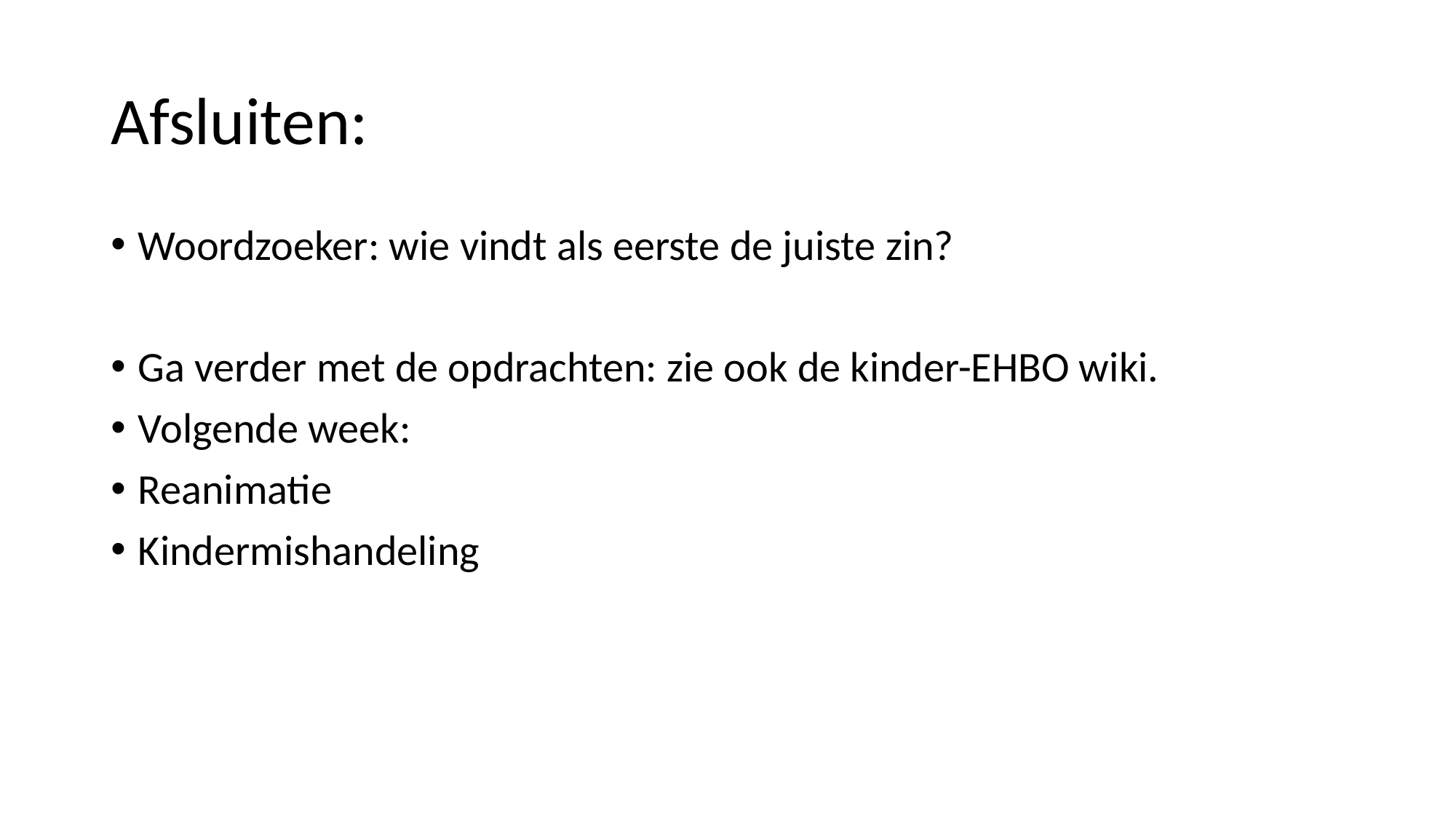

# Afsluiten:
Woordzoeker: wie vindt als eerste de juiste zin?

Ga verder met de opdrachten: zie ook de kinder-EHBO wiki.
Volgende week:
Reanimatie
Kindermishandeling